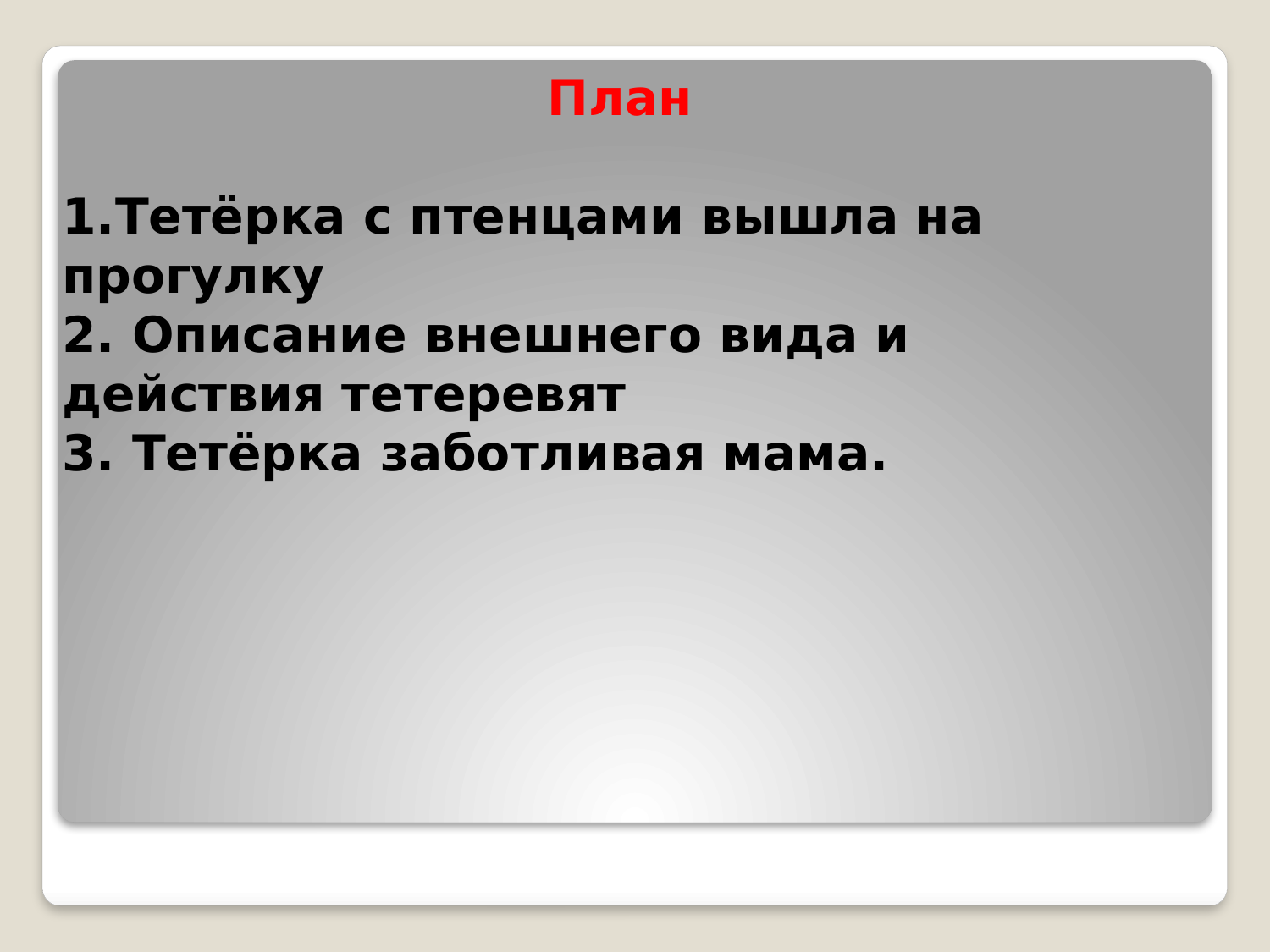

План

1.Тетёрка с птенцами вышла на прогулку
2. Описание внешнего вида и действия тетеревят
3. Тетёрка заботливая мама.